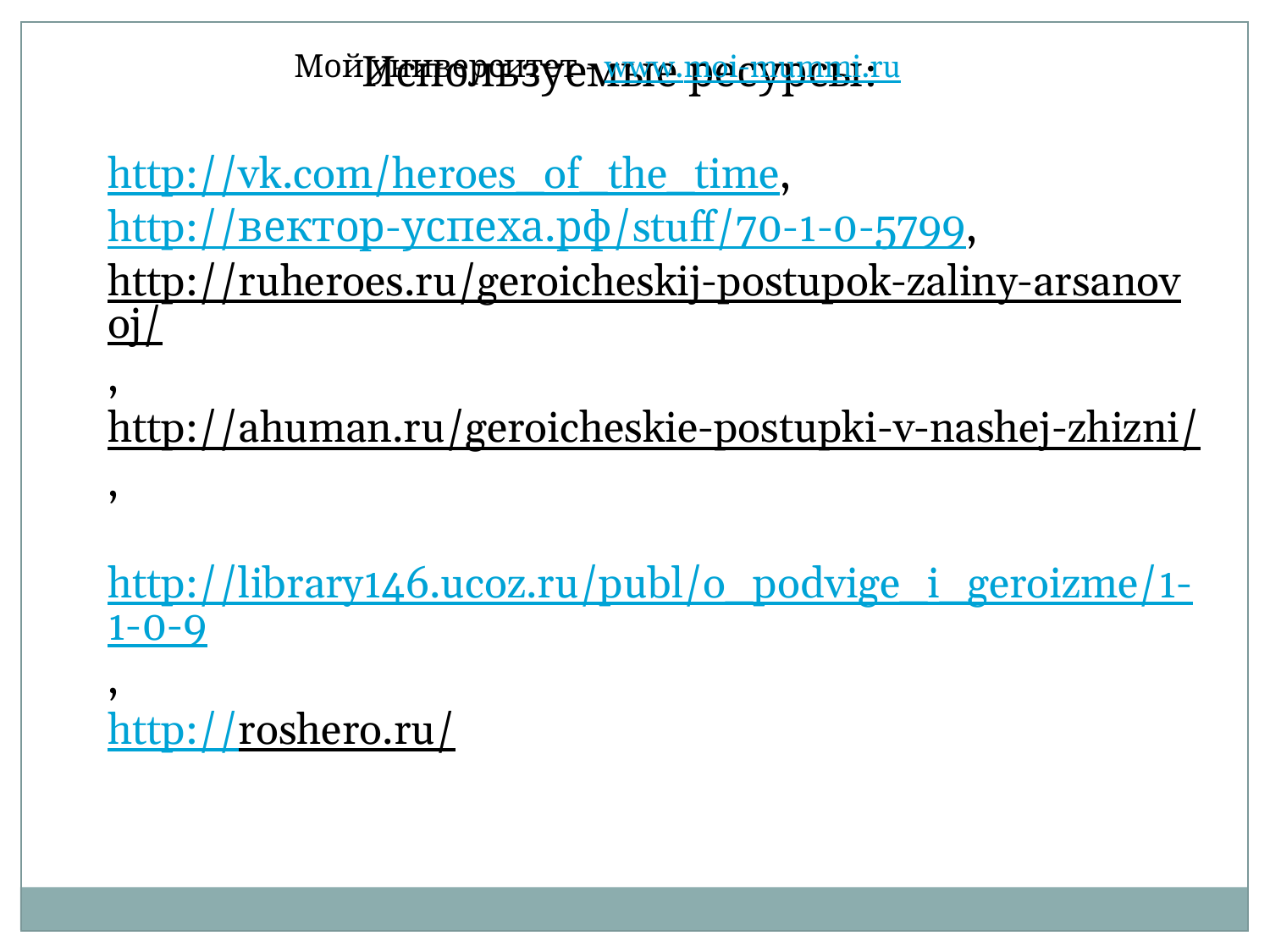

Мой университет - www.moi-mummi.ru
                         Используемые ресурсы:

http://vk.com/heroes_of_the_time, http://вектор-успеха.рф/stuff/70-1-0-5799,
http://ruheroes.ru/geroicheskij-postupok-zaliny-arsanovoj/,
http://ahuman.ru/geroicheskie-postupki-v-nashej-zhizni/,
 http://library146.ucoz.ru/publ/o_podvige_i_geroizme/1-1-0-9,
http://roshero.ru/